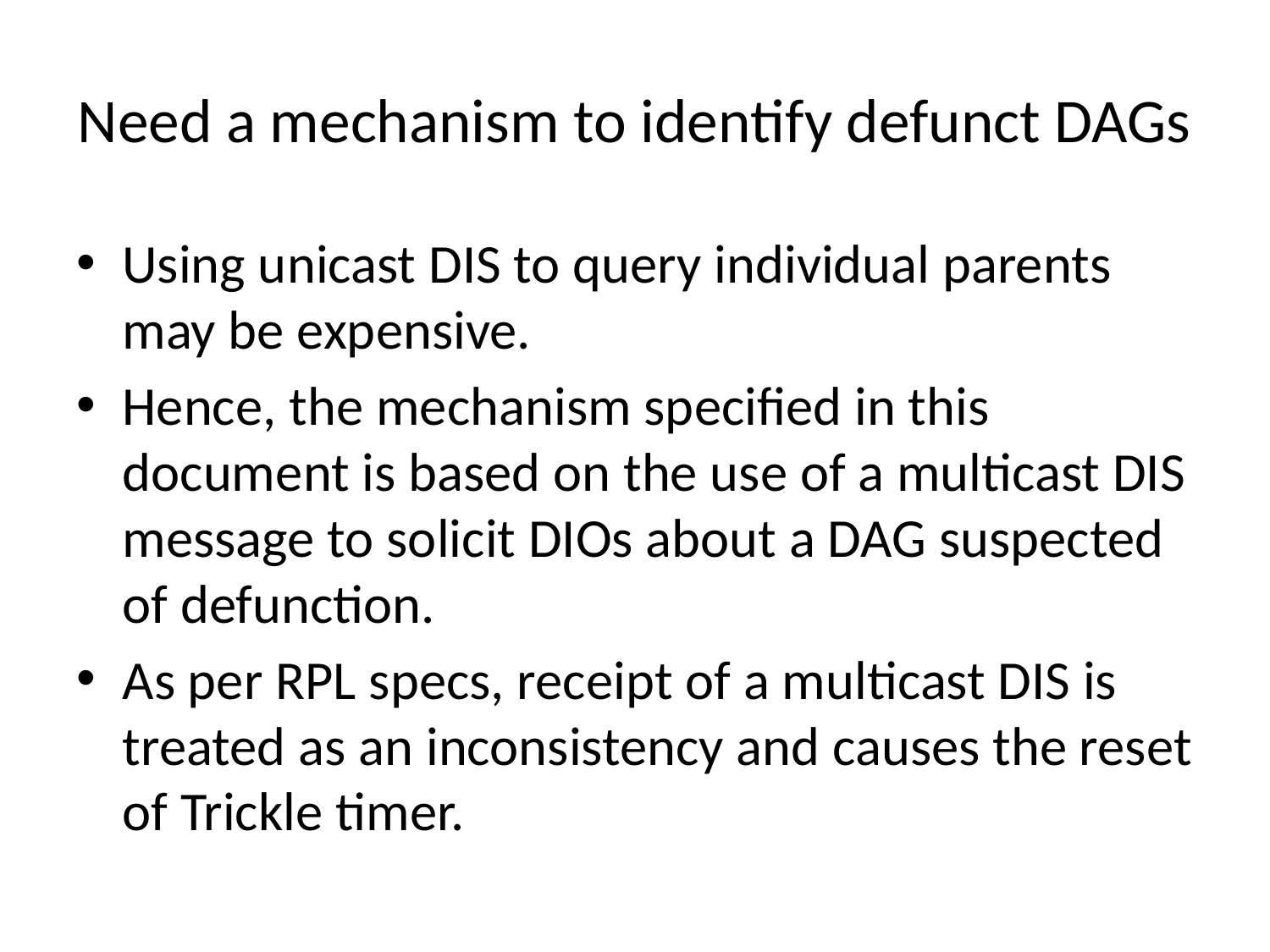

# Need a mechanism to identify defunct DAGs
Using unicast DIS to query individual parents may be expensive.
Hence, the mechanism specified in this document is based on the use of a multicast DIS message to solicit DIOs about a DAG suspected of defunction.
As per RPL specs, receipt of a multicast DIS is treated as an inconsistency and causes the reset of Trickle timer.